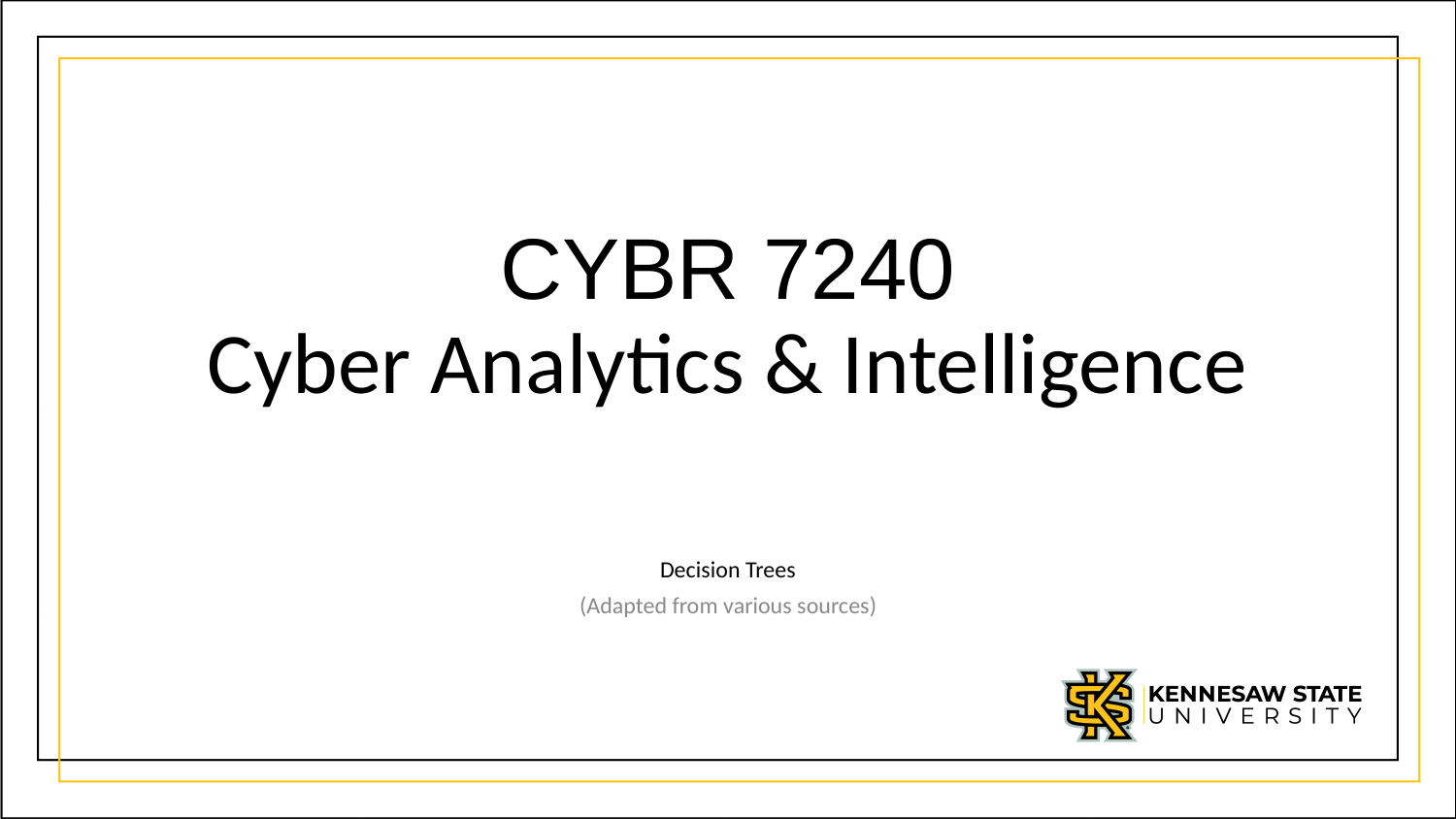

# CYBR 7240 Cyber Analytics & Intelligence

Decision Trees
(Adapted from various sources)